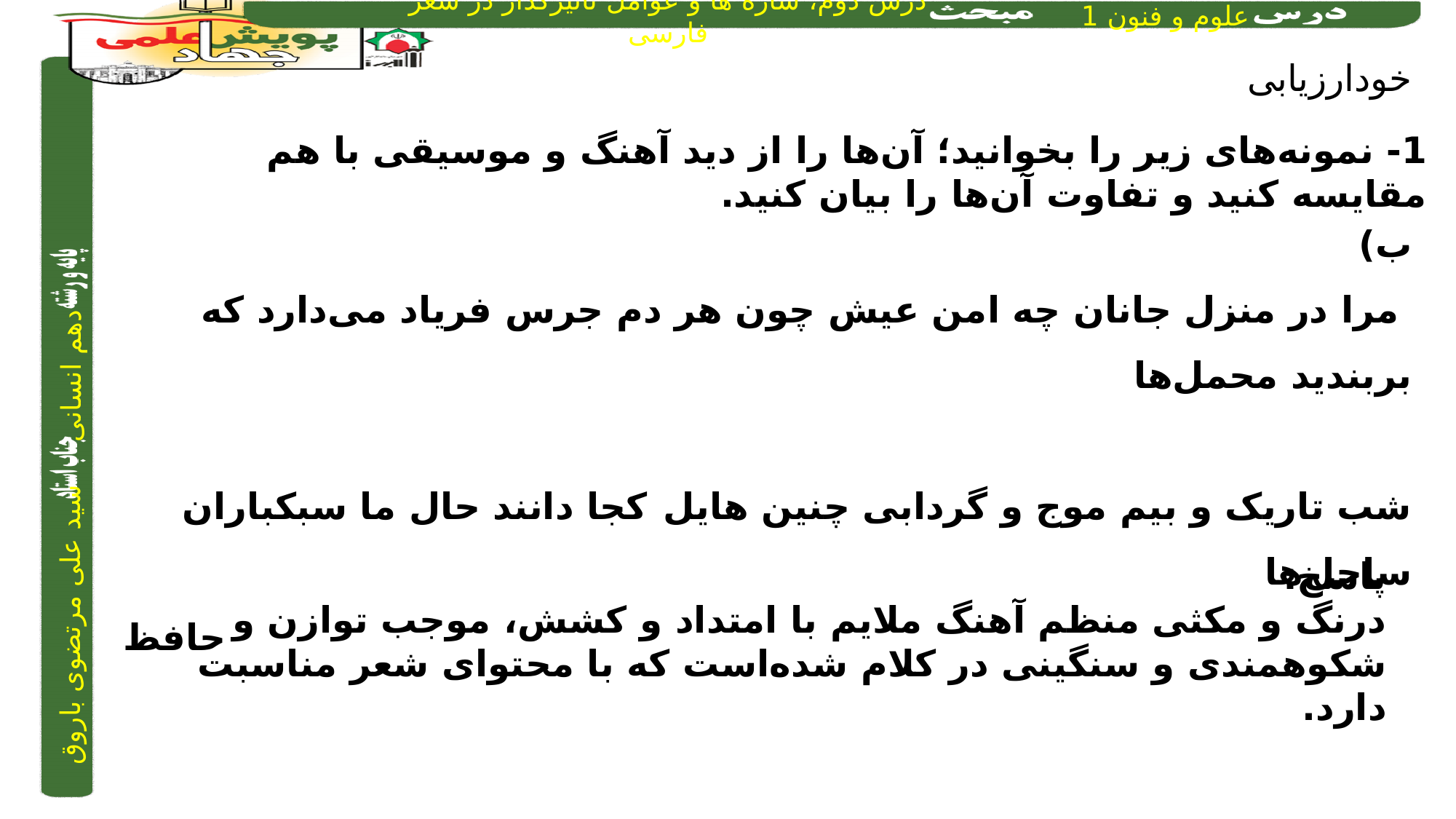

خودارزیابی
1- نمونه‌های زیر را بخوانید؛ آن‌ها را از دید آهنگ و موسیقی با هم مقایسه کنید و تفاوت آن‌ها را بیان کنید.
ب)
 مرا در منزل جانان چه امن عیش چون هر دم 	جرس فریاد می‌دارد که بربندید محمل‌ها

شب تاریک و بیم موج و گردابی چنین هایل 		کجا دانند حال ما سبکباران ساحل‌ها
حافظ
پاسخ:
درنگ و مکثی منظم آهنگ ملایم با امتداد و کشش، موجب توازن و شکوهمندی و سنگینی در کلام شده‌است که با محتوای شعر مناسبت دارد.